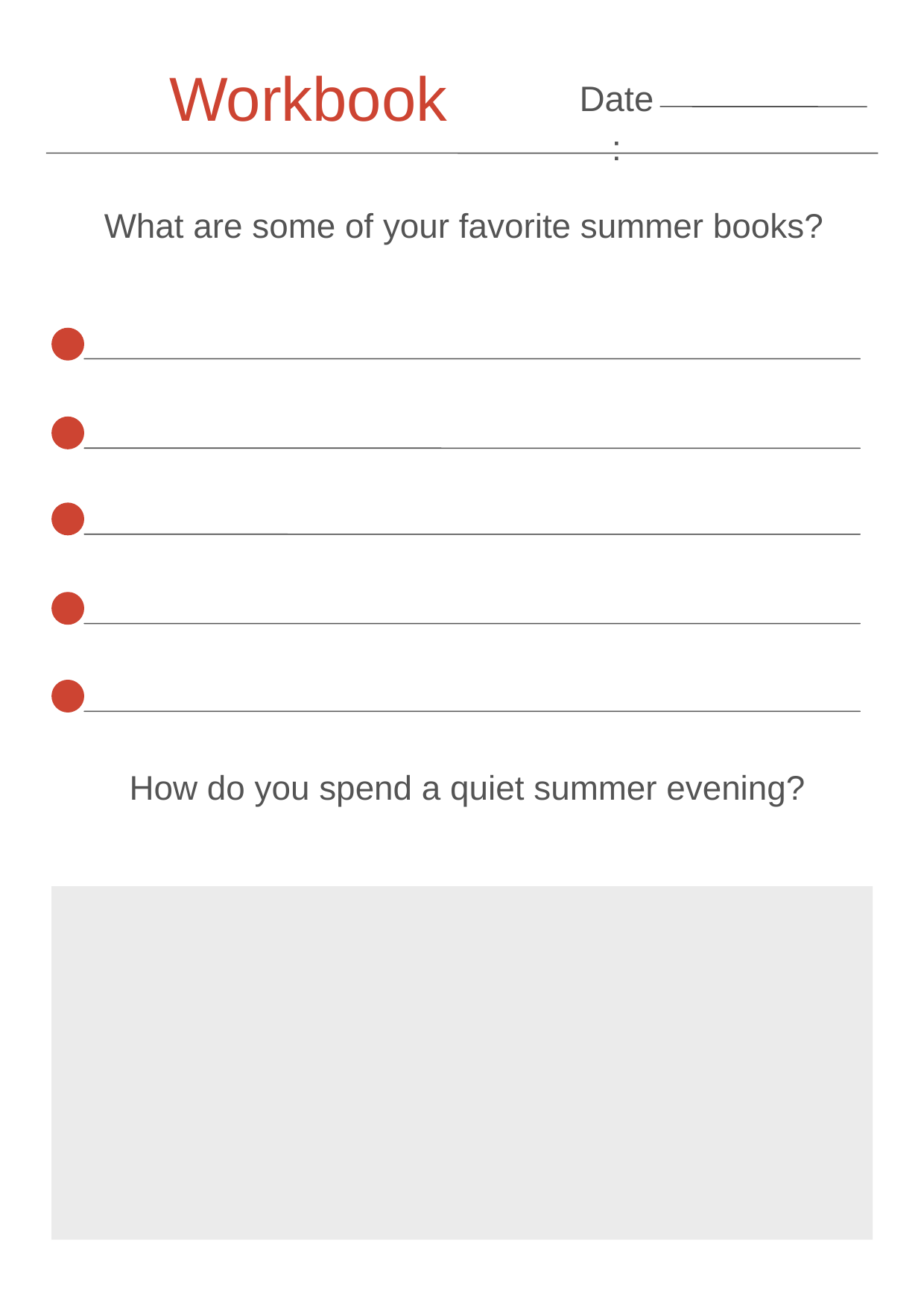

Workbook
Date:

What are some of your favorite summer books?

How do you spend a quiet summer evening?